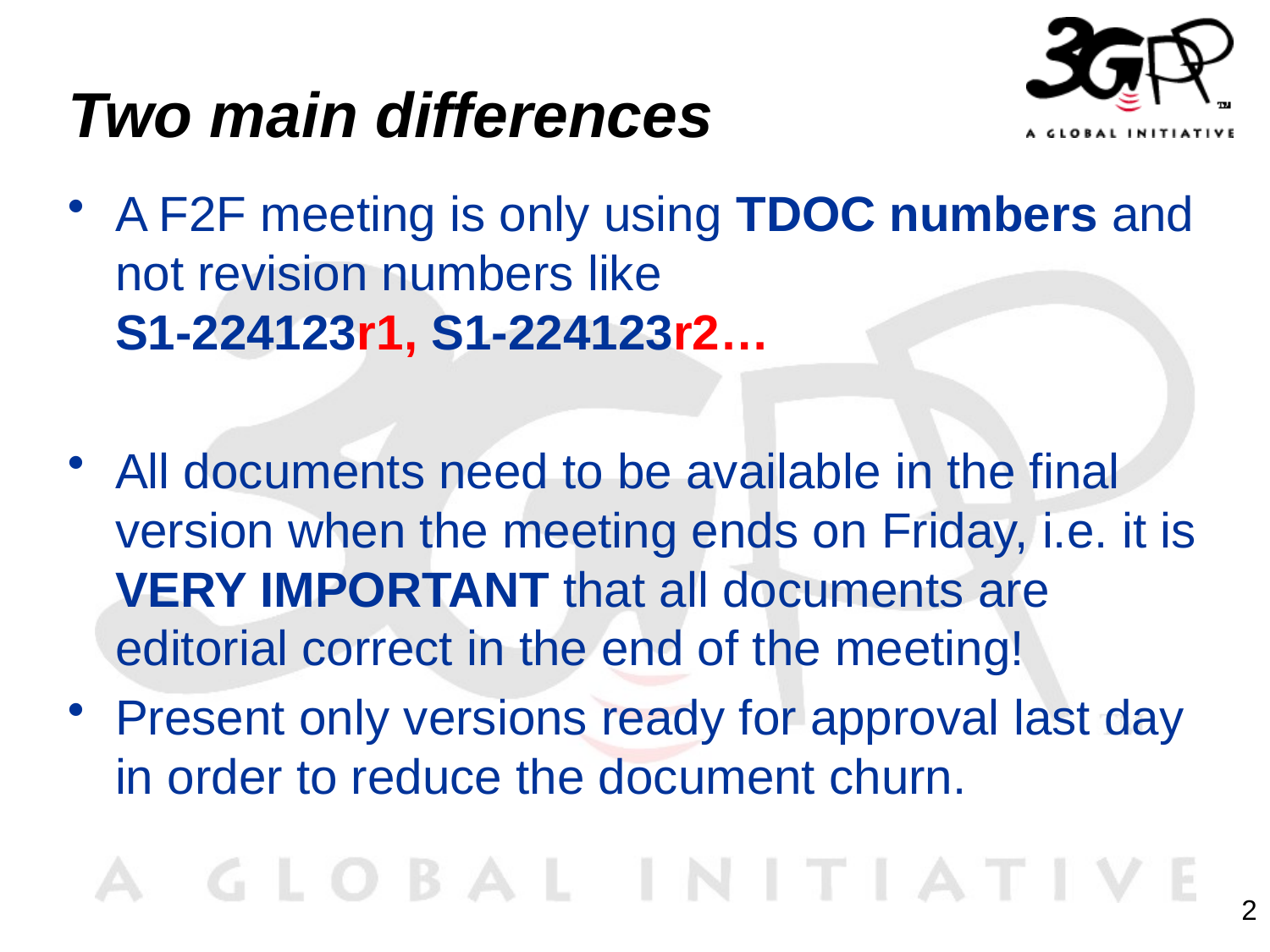

# Two main differences
A F2F meeting is only using TDOC numbers and not revision numbers like
S1-224123r1, S1-224123r2…

All documents need to be available in the final version when the meeting ends on Friday, i.e. it is VERY IMPORTANT that all documents are editorial correct in the end of the meeting!
Present only versions ready for approval last day in order to reduce the document churn.
2